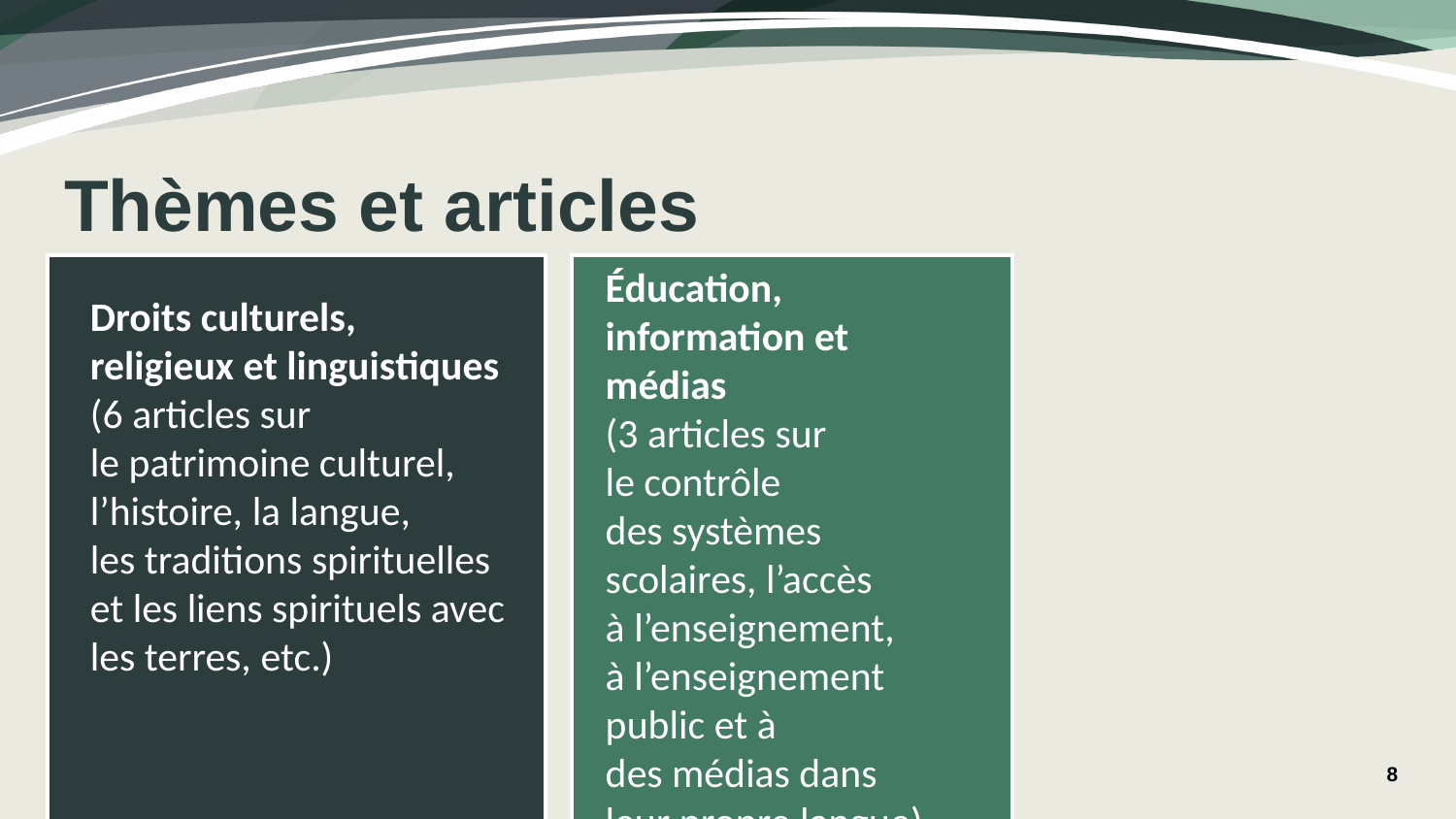

# Thèmes et articles

Éducation, information et médias
(3 articles sur
le contrôle
des systèmes scolaires, l’accès
à l’enseignement,
à l’enseignement public et à
des médias dans
leur propre langue)

Droits culturels, religieux et linguistiques
(6 articles sur
le patrimoine culturel, l’histoire, la langue,
les traditions spirituelles et les liens spirituels avec les terres, etc.)
8